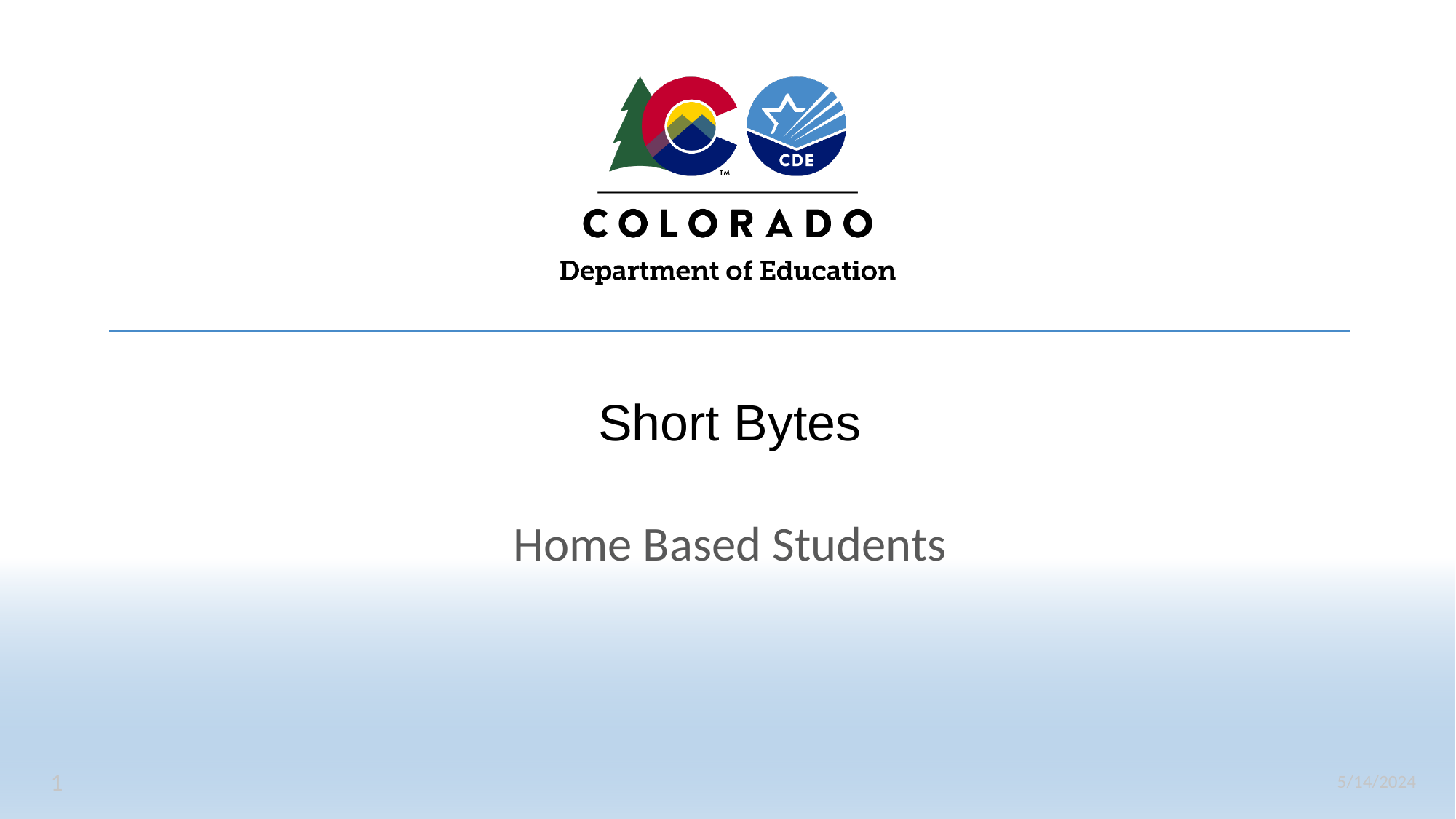

# Short Bytes
Home Based Students
1
5/14/2024